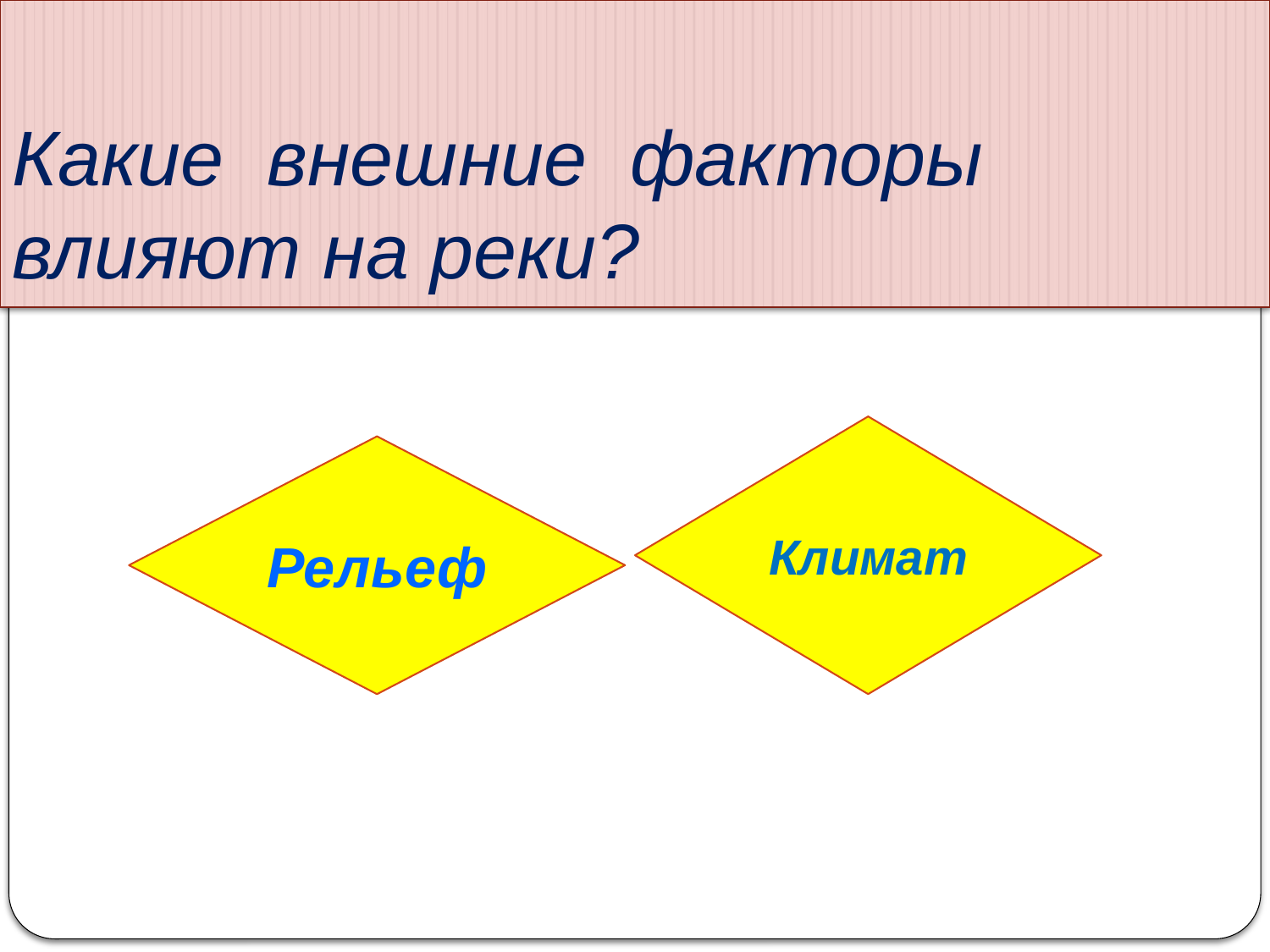

# Какие  внешние  факторы   влияют на реки?

Климат
Рельеф